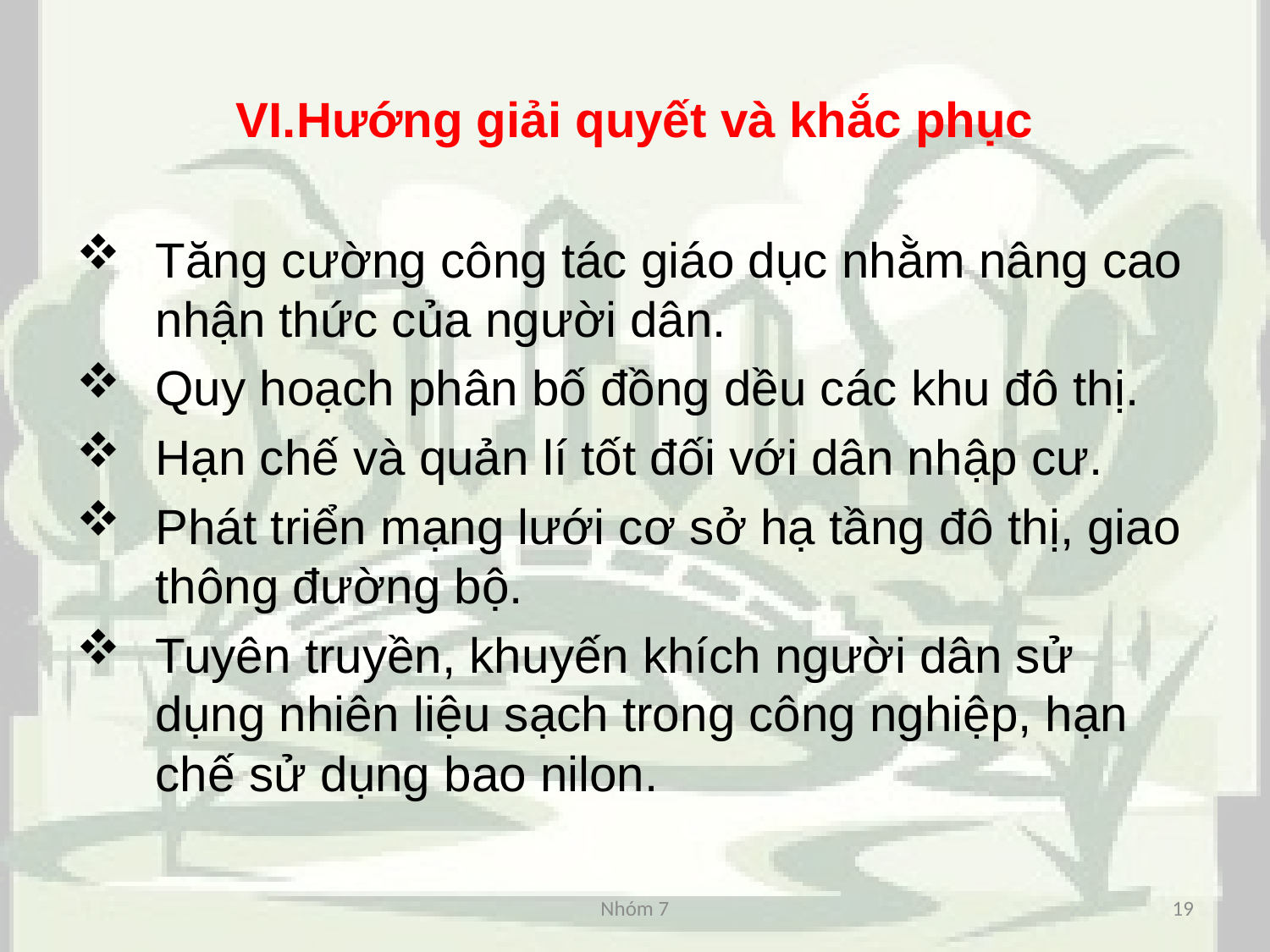

# VI.Hướng giải quyết và khắc phục
Tăng cường công tác giáo dục nhằm nâng cao nhận thức của người dân.
Quy hoạch phân bố đồng dều các khu đô thị.
Hạn chế và quản lí tốt đối với dân nhập cư.
Phát triển mạng lưới cơ sở hạ tầng đô thị, giao thông đường bộ.
Tuyên truyền, khuyến khích người dân sử dụng nhiên liệu sạch trong công nghiệp, hạn chế sử dụng bao nilon.

Nhóm 7
19